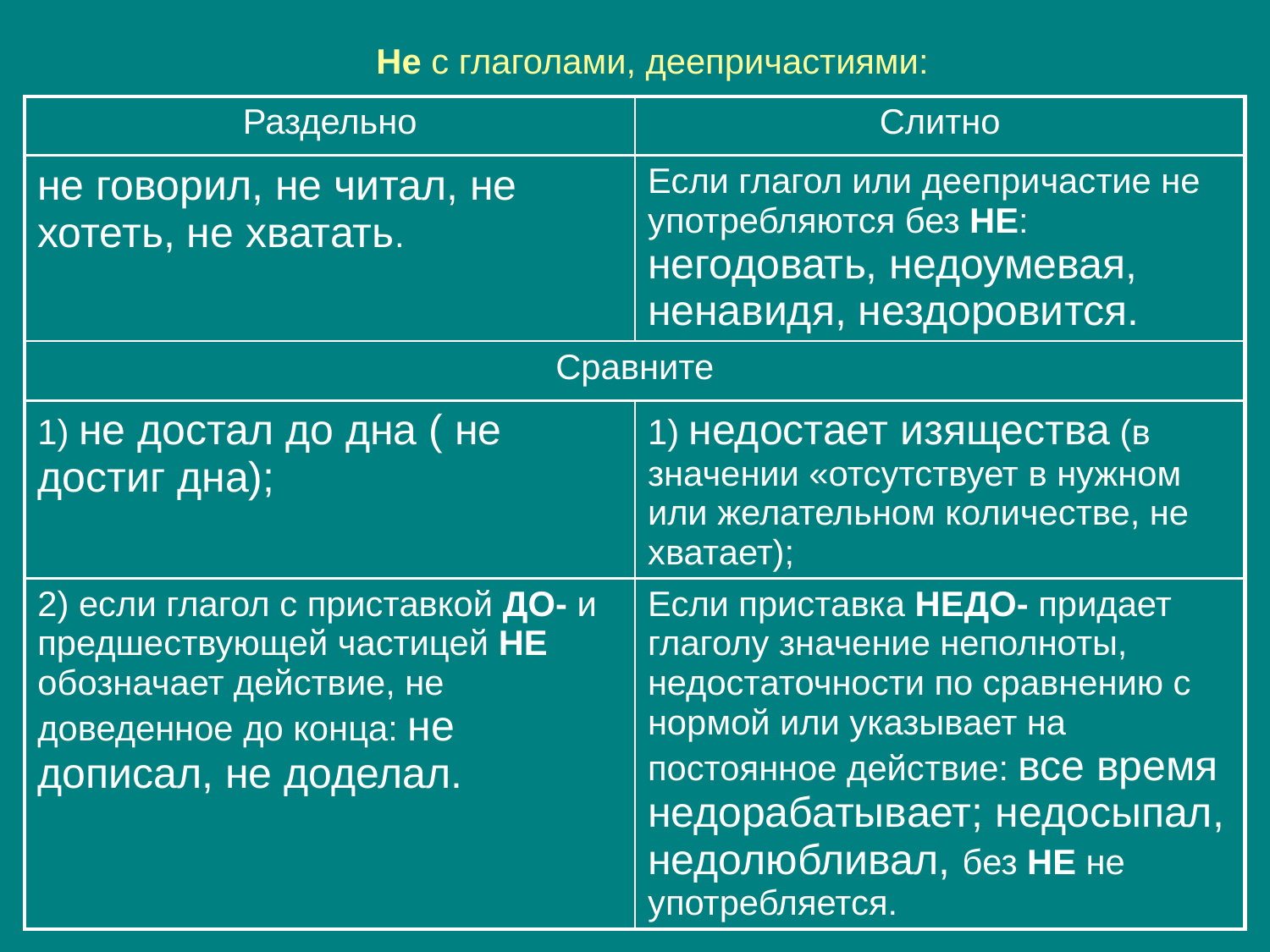

# Не с глаголами, деепричастиями:
| Раздельно | Слитно |
| --- | --- |
| не говорил, не читал, не хотеть, не хватать. | Если глагол или деепричастие не употребляются без НЕ: негодовать, недоумевая, ненавидя, нездоровится. |
| Сравните |  |
| 1) не достал до дна ( не достиг дна); | 1) недостает изящества (в значении «отсутствует в нужном или желательном количестве, не хватает); |
| 2) если глагол с приставкой ДО- и предшествующей частицей НЕ обозначает действие, не доведенное до конца: не дописал, не доделал. | Если приставка НЕДО- придает глаголу значение неполноты, недостаточности по сравнению с нормой или указывает на постоянное действие: все время недорабатывает; недосыпал, недолюбливал, без НЕ не употребляется. |